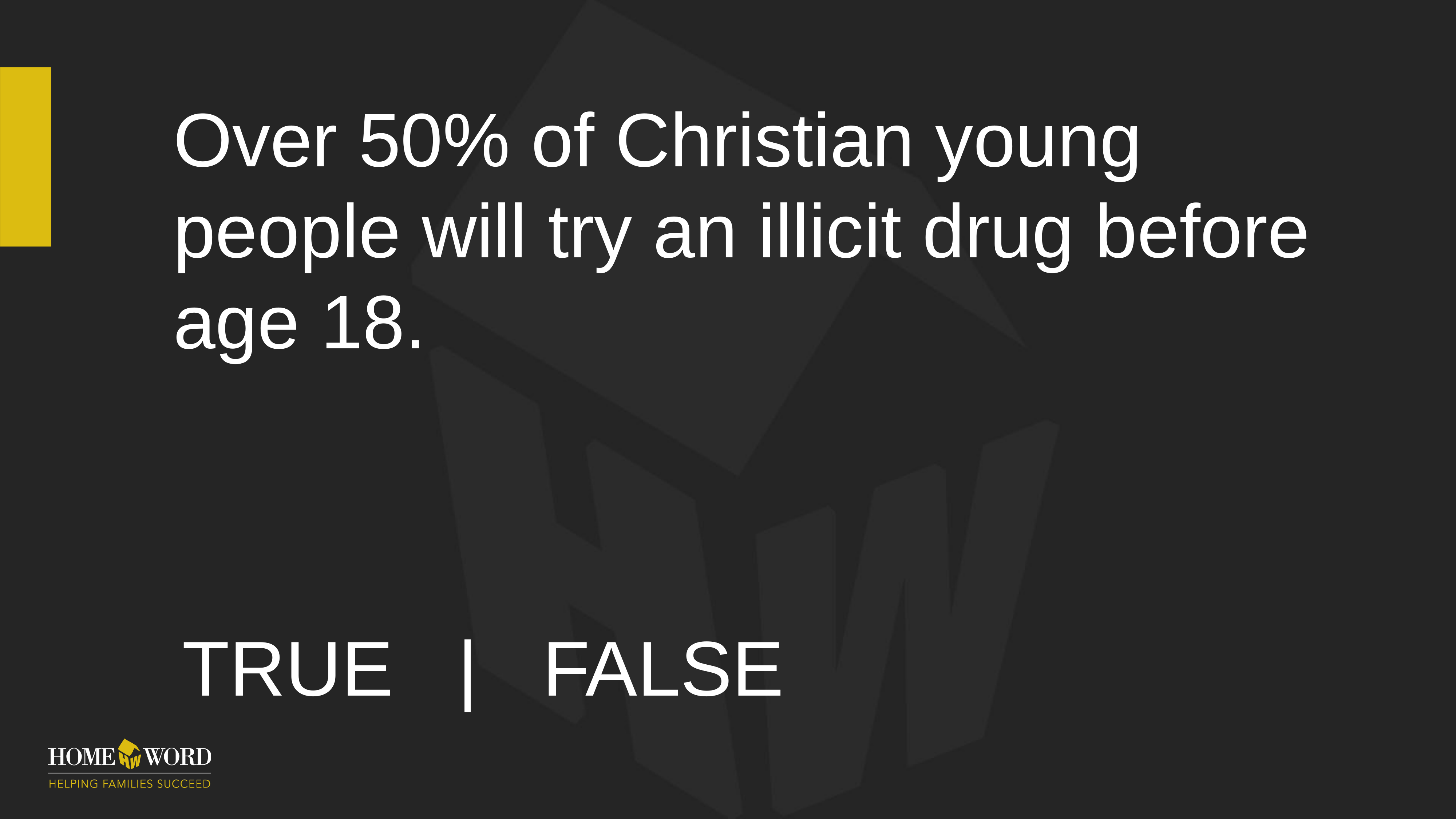

# Over 50% of Christian young people will try an illicit drug before age 18.
TRUE   |   FALSE